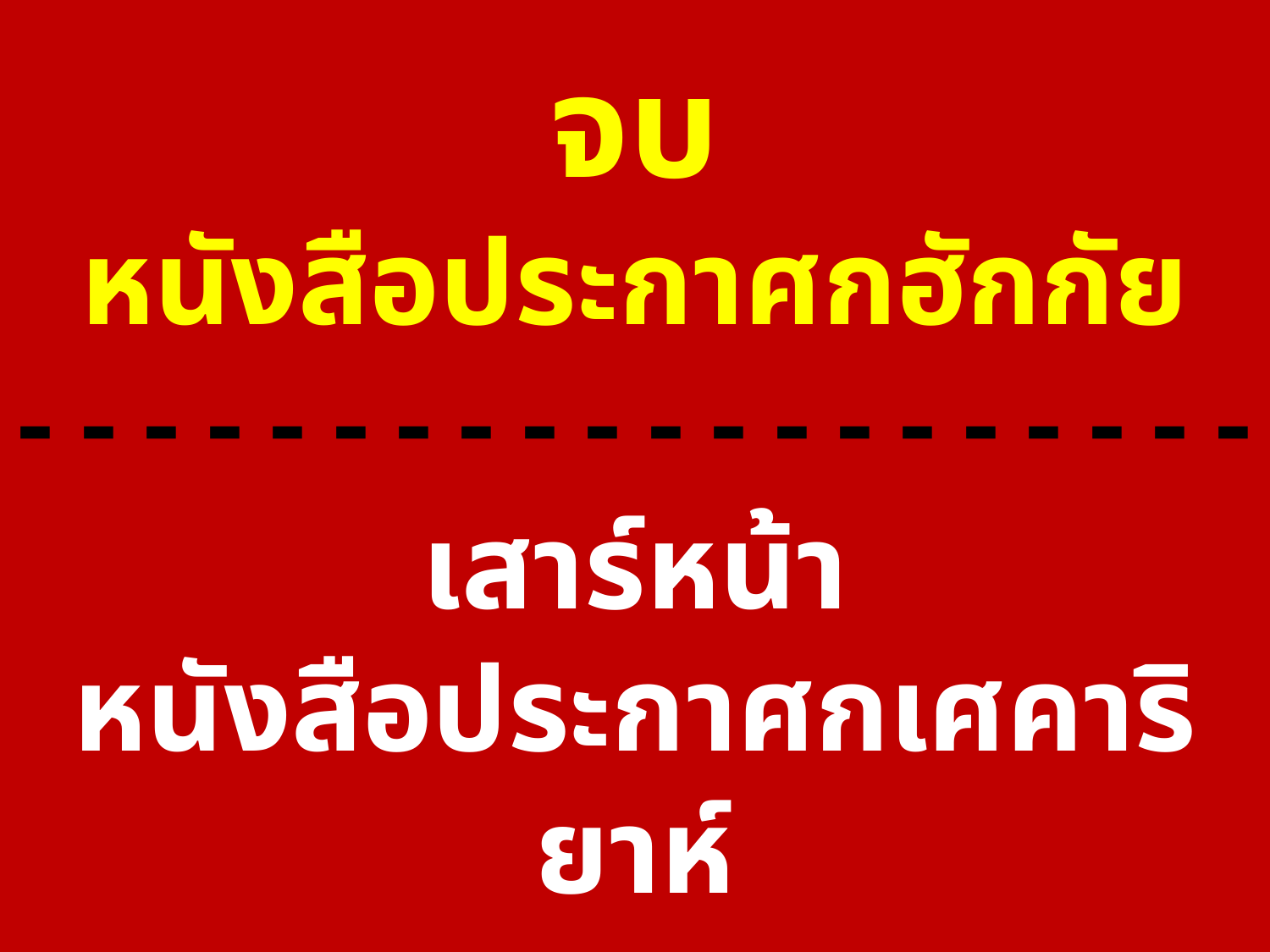

# จบ หนังสือประกาศกฮักกัย - - - - - - - - - - - - - - - - - - - - เสาร์หน้า หนังสือประกาศกเศคาริยาห์